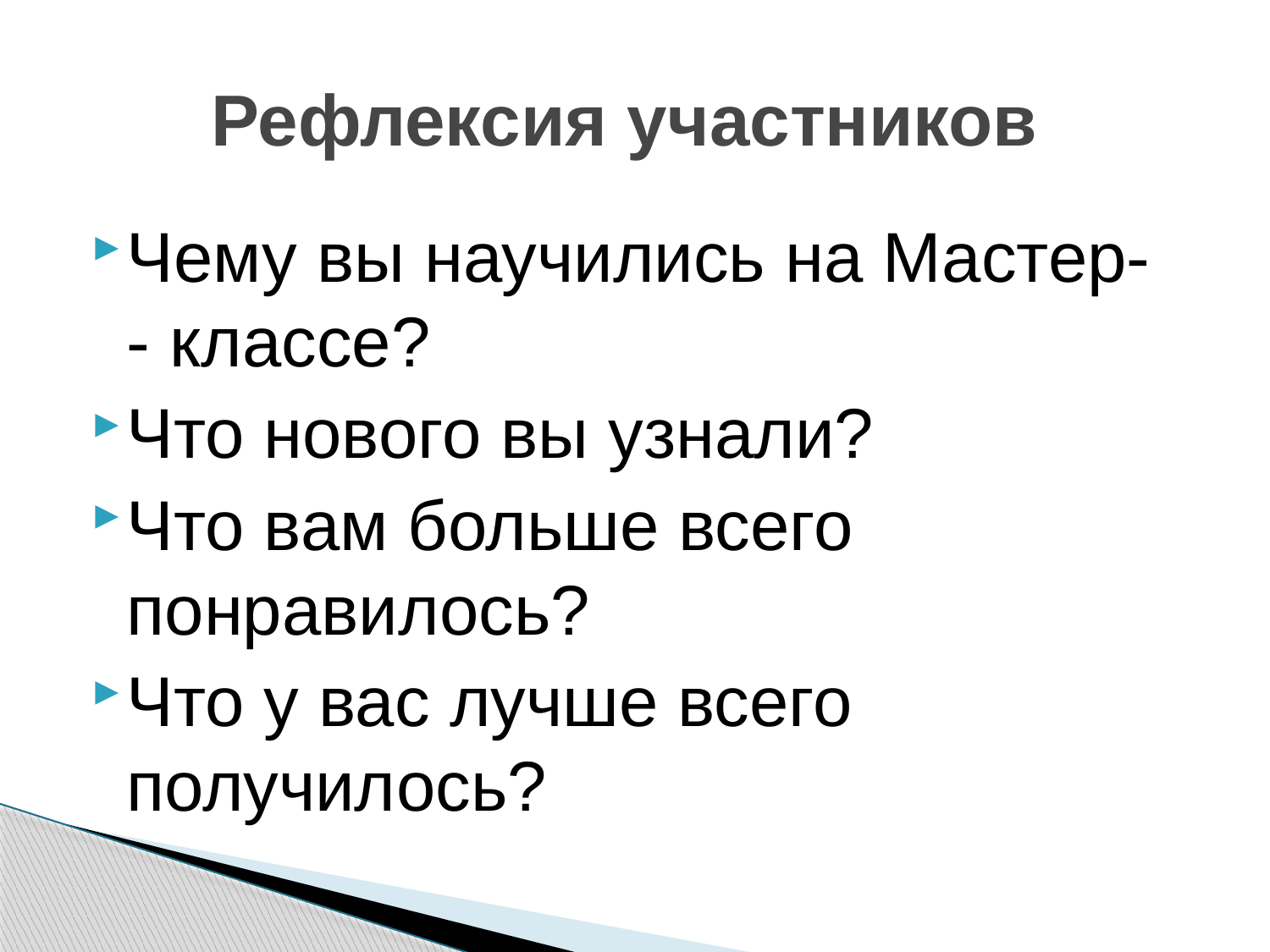

# Рефлексия участников
Чему вы научились на Мастер- - классе?
Что нового вы узнали?
Что вам больше всего понравилось?
Что у вас лучше всего получилось?